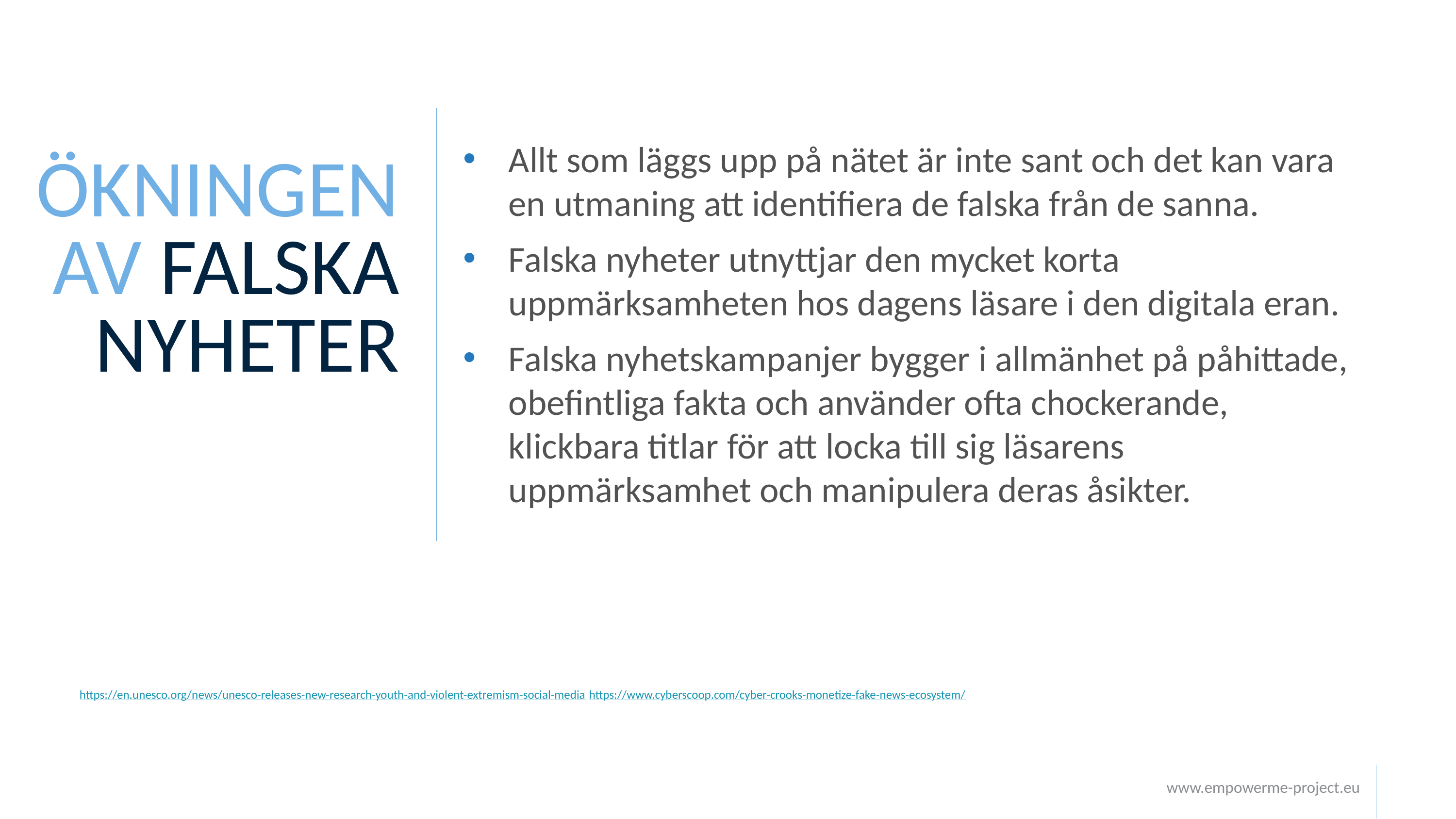

ÖKNINGEN AV FALSKA NYHETER
Allt som läggs upp på nätet är inte sant och det kan vara en utmaning att identifiera de falska från de sanna.
Falska nyheter utnyttjar den mycket korta uppmärksamheten hos dagens läsare i den digitala eran.
Falska nyhetskampanjer bygger i allmänhet på påhittade, obefintliga fakta och använder ofta chockerande, klickbara titlar för att locka till sig läsarens uppmärksamhet och manipulera deras åsikter.

https://en.unesco.org/news/unesco-releases-new-research-youth-and-violent-extremism-social-media https://www.cyberscoop.com/cyber-crooks-monetize-fake-news-ecosystem/
www.empowerme-project.eu